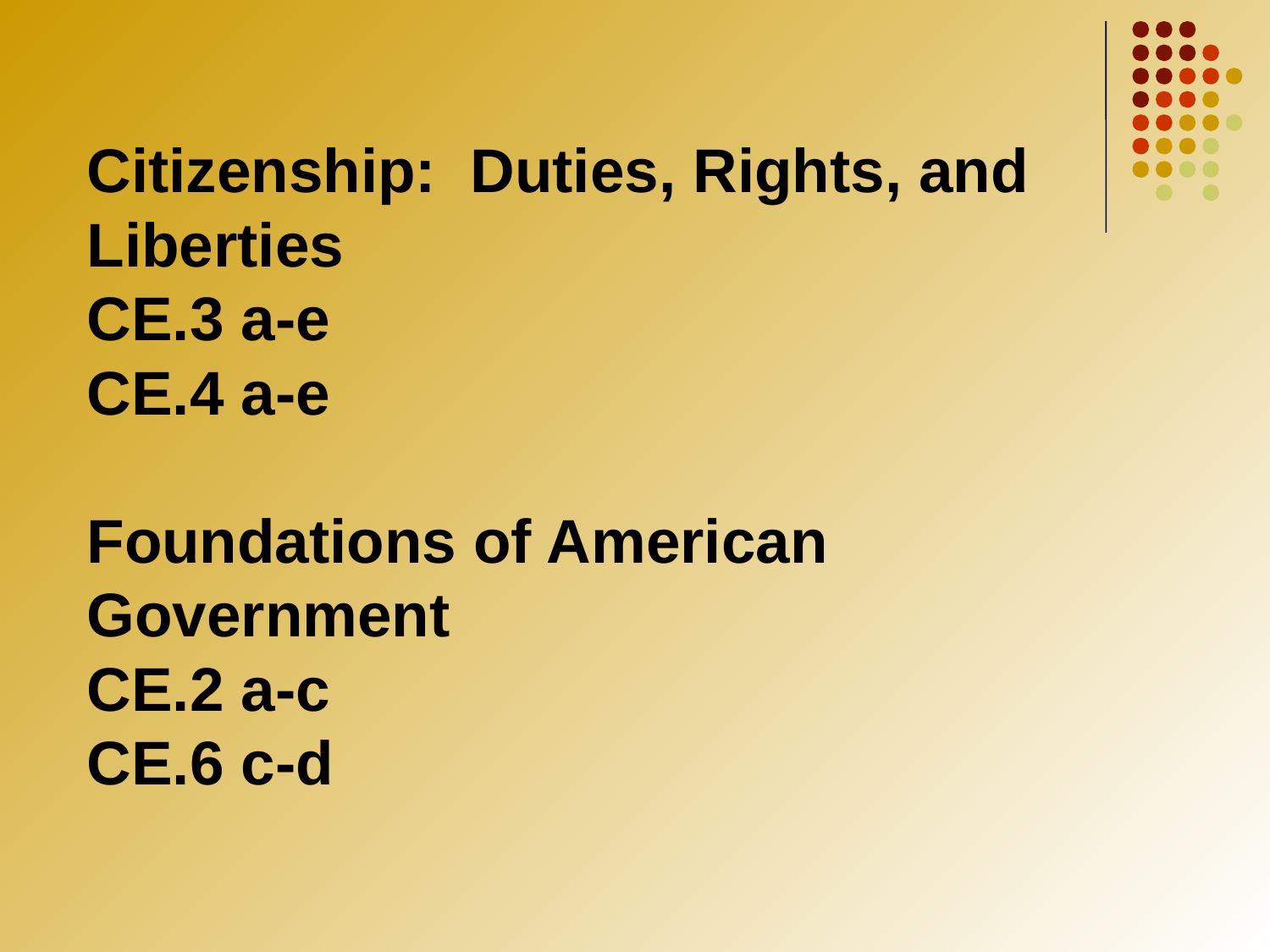

# Citizenship:  Duties, Rights, and Liberties CE.3 a-e CE.4 a-e Foundations of American Government CE.2 a-c CE.6 c-d